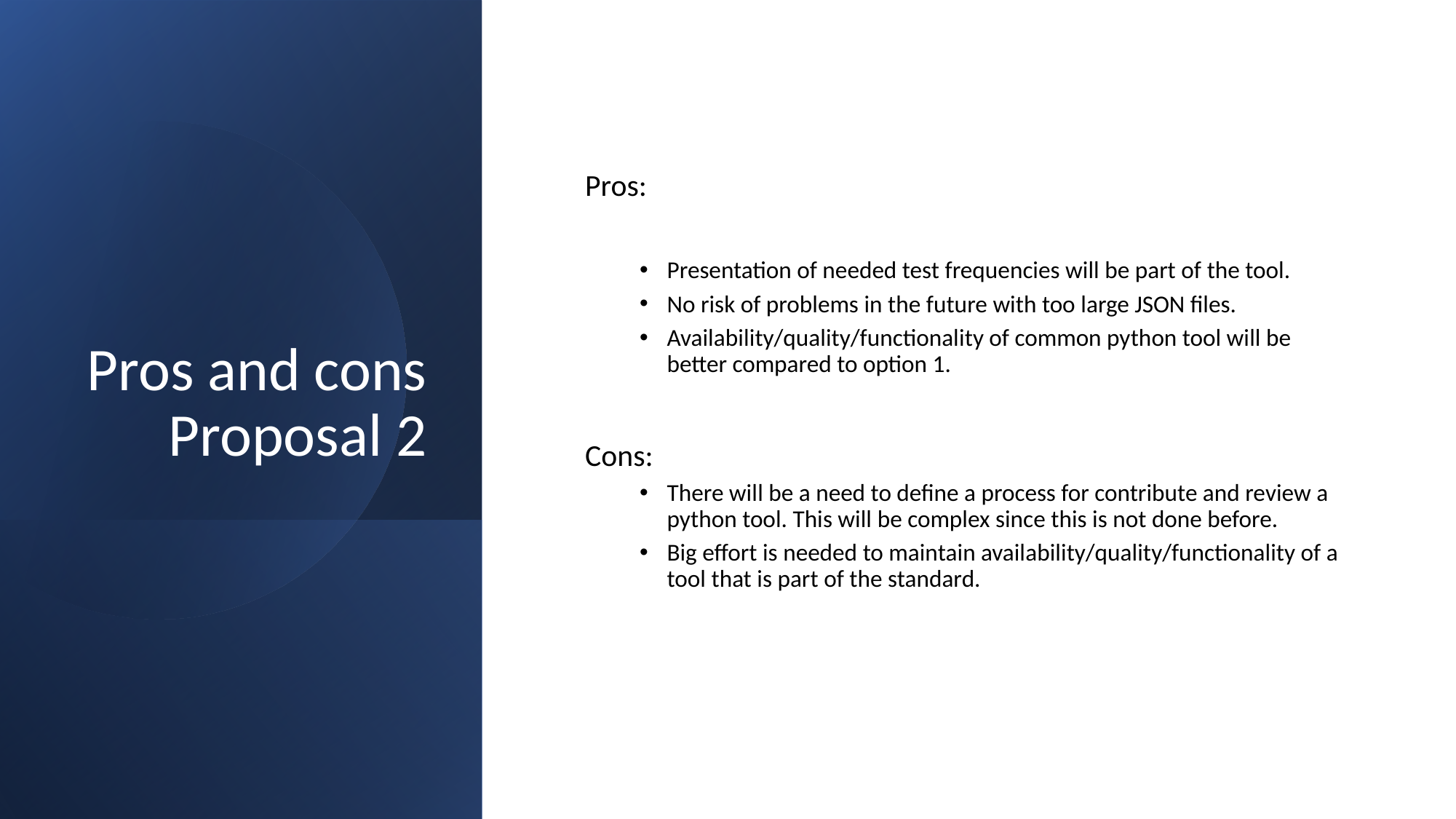

# Pros and cons Proposal 2
Pros:

Presentation of needed test frequencies will be part of the tool.
No risk of problems in the future with too large JSON files.
Availability/quality/functionality of common python tool will be better compared to option 1.

Cons:
There will be a need to define a process for contribute and review a python tool. This will be complex since this is not done before.
Big effort is needed to maintain availability/quality/functionality of a tool that is part of the standard.